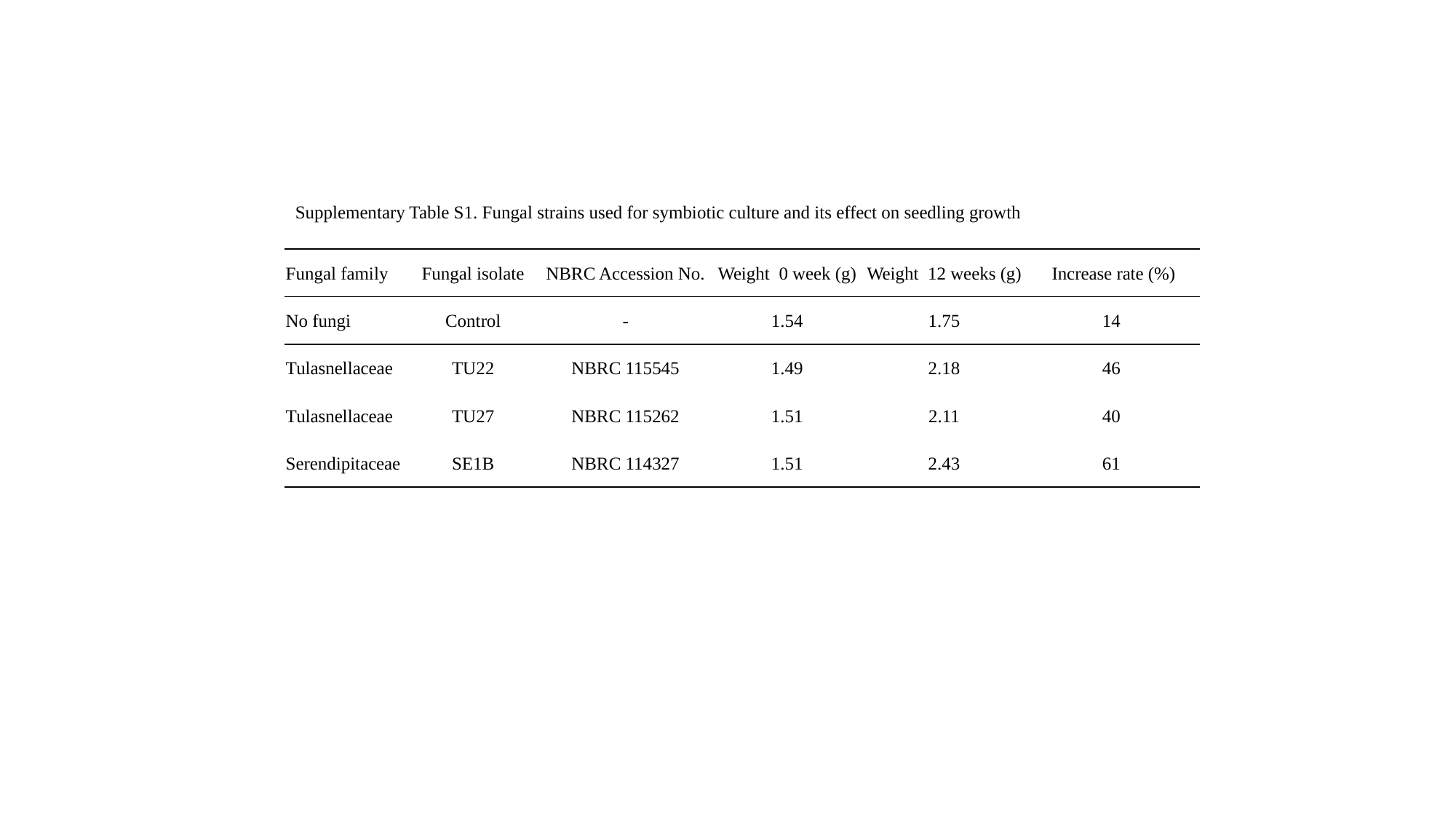

Supplementary Table S1. Fungal strains used for symbiotic culture and its effect on seedling growth
| Fungal family | Fungal isolate | NBRC Accession No. | Weight 0 week (g) | Weight 12 weeks (g) | Increase rate (%) |
| --- | --- | --- | --- | --- | --- |
| No fungi | Control | - | 1.54 | 1.75 | 14 |
| Tulasnellaceae | TU22 | NBRC 115545 | 1.49 | 2.18 | 46 |
| Tulasnellaceae | TU27 | NBRC 115262 | 1.51 | 2.11 | 40 |
| Serendipitaceae | SE1B | NBRC 114327 | 1.51 | 2.43 | 61 |